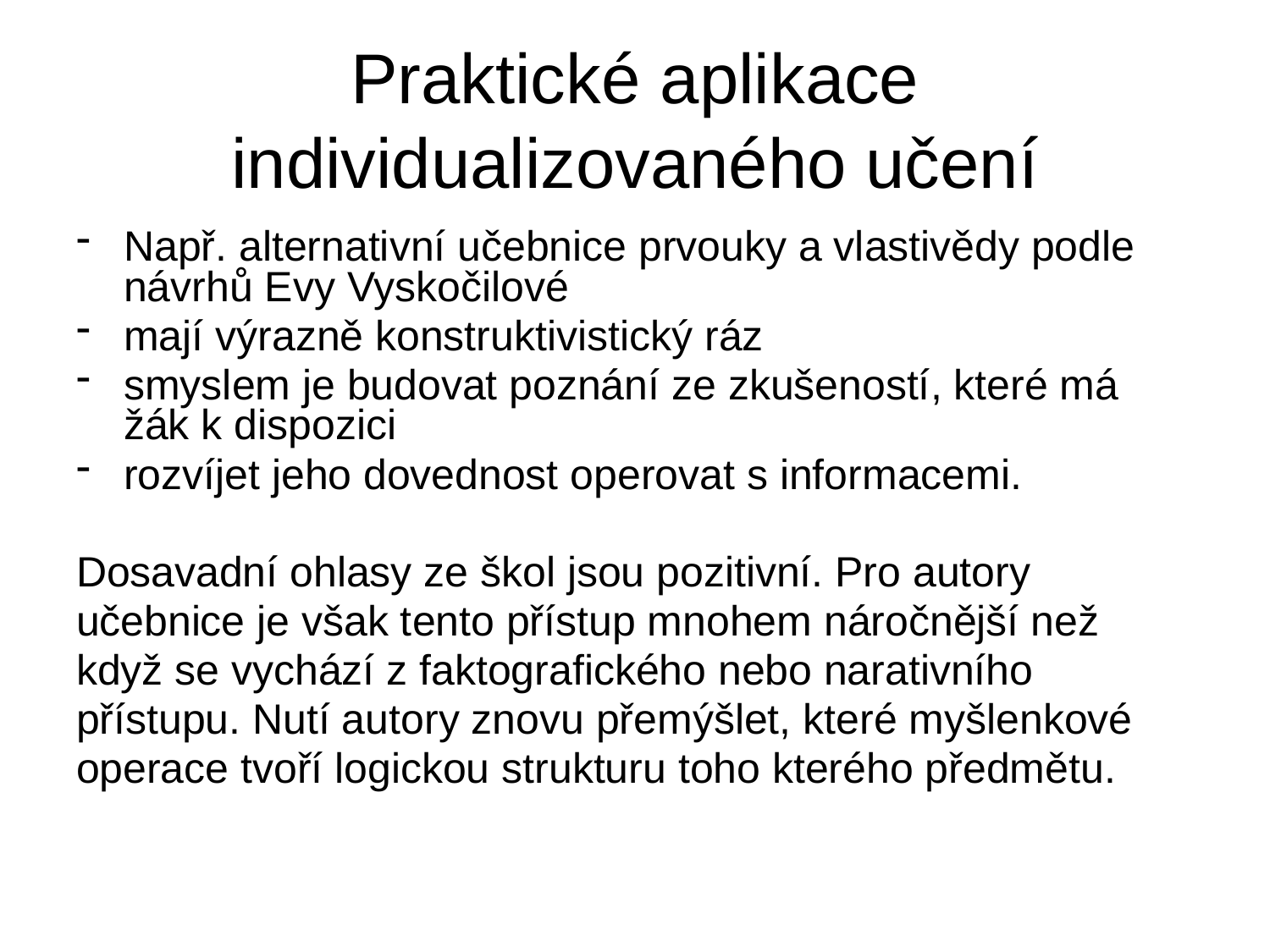

# Praktické aplikace individualizovaného učení
Např. alternativní učebnice prvouky a vlastivědy podle návrhů Evy Vyskočilové
mají výrazně konstruktivistický ráz
smyslem je budovat poznání ze zkušeností, které má žák k dispozici
rozvíjet jeho dovednost operovat s informacemi.

Dosavadní ohlasy ze škol jsou pozitivní. Pro autory
učebnice je však tento přístup mnohem náročnější než
když se vychází z faktografického nebo narativního
přístupu. Nutí autory znovu přemýšlet, které myšlenkové
operace tvoří logickou strukturu toho kterého předmětu.